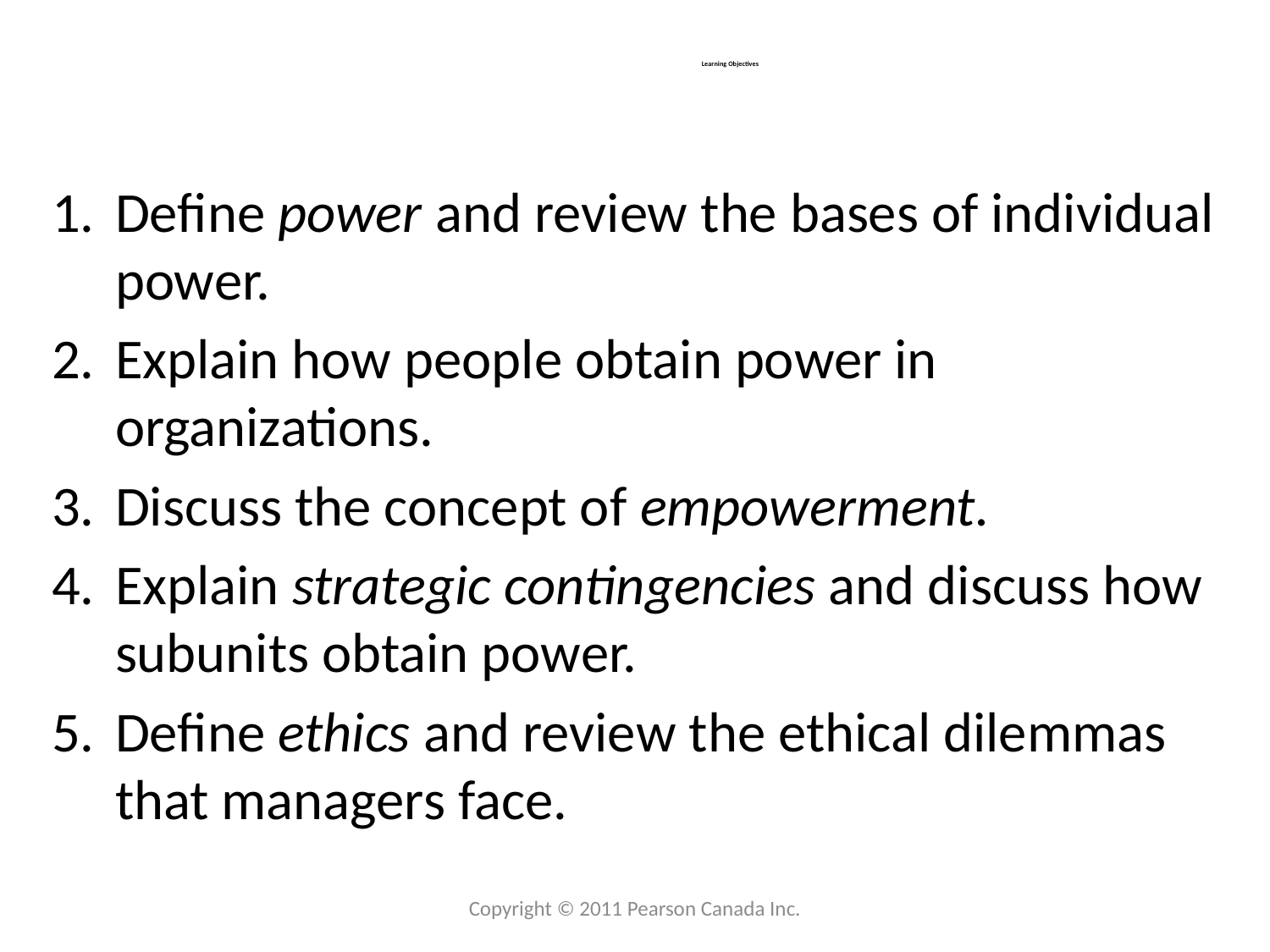

# Learning Objectives
Define power and review the bases of individual power.
Explain how people obtain power in organizations.
Discuss the concept of empowerment.
Explain strategic contingencies and discuss how subunits obtain power.
Define ethics and review the ethical dilemmas that managers face.

Copyright © 2011 Pearson Canada Inc.